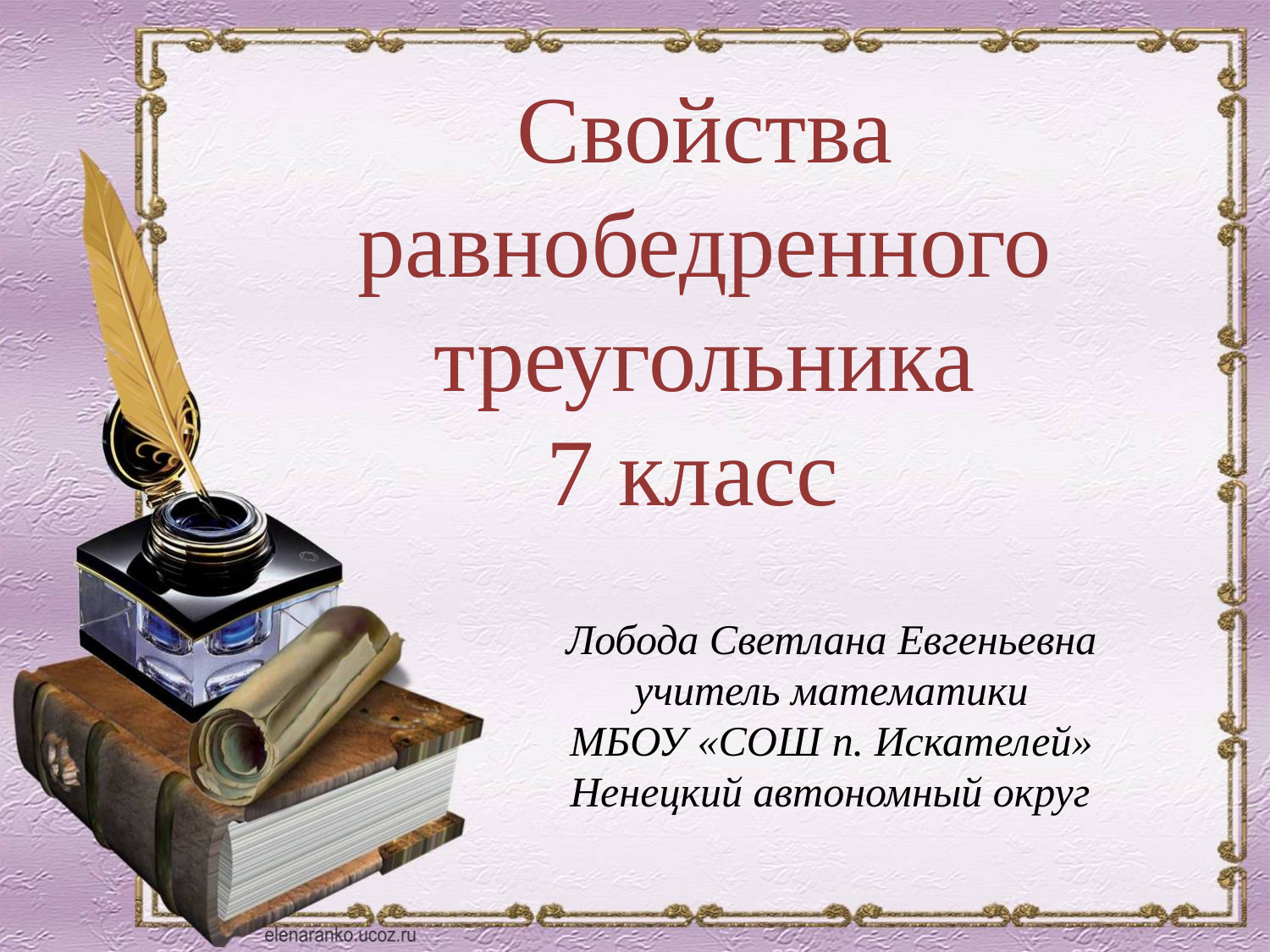

Свойства равнобедренного треугольника
7 класс
Лобода Светлана Евгеньевна
учитель математики
МБОУ «СОШ п. Искателей»
    Ненецкий автономный округ